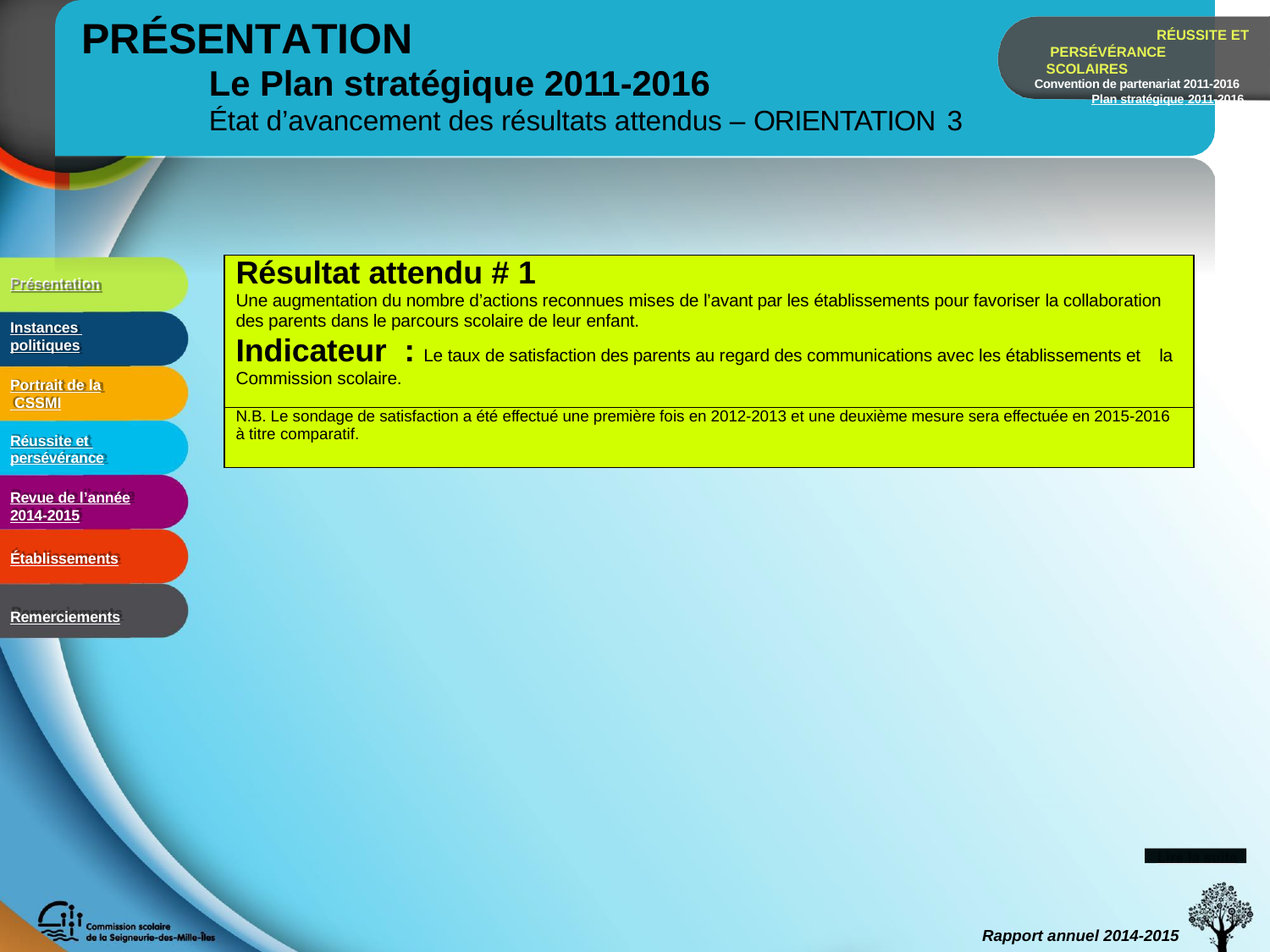

# PRÉSENTATION

RÉUSSITE ET  PERSÉVÉRANCE SCOLAIRES
Convention de partenariat 2011-2016  Plan stratégique 2011-2016
Le Plan stratégique 2011-2016
État d’avancement des résultats attendus – ORIENTATION 3

| Résultat attendu # 1 Une augmentation du nombre d’actions reconnues mises de l’avant par les établissements pour favoriser la collaboration des parents dans le parcours scolaire de leur enfant. Indicateur : Le taux de satisfaction des parents au regard des communications avec les établissements et la Commission scolaire. |
| --- |
| N.B. Le sondage de satisfaction a été effectué une première fois en 2012-2013 et une deuxième mesure sera effectuée en 2015-2016 à titre comparatif. |

Présentation

Instances  politiques

Portrait de la  CSSMI

Réussite et  persévérance

Revue de l’année
2014-2015

Établissements

Remerciements

Lire la suite
Rapport annuel 2014-2015